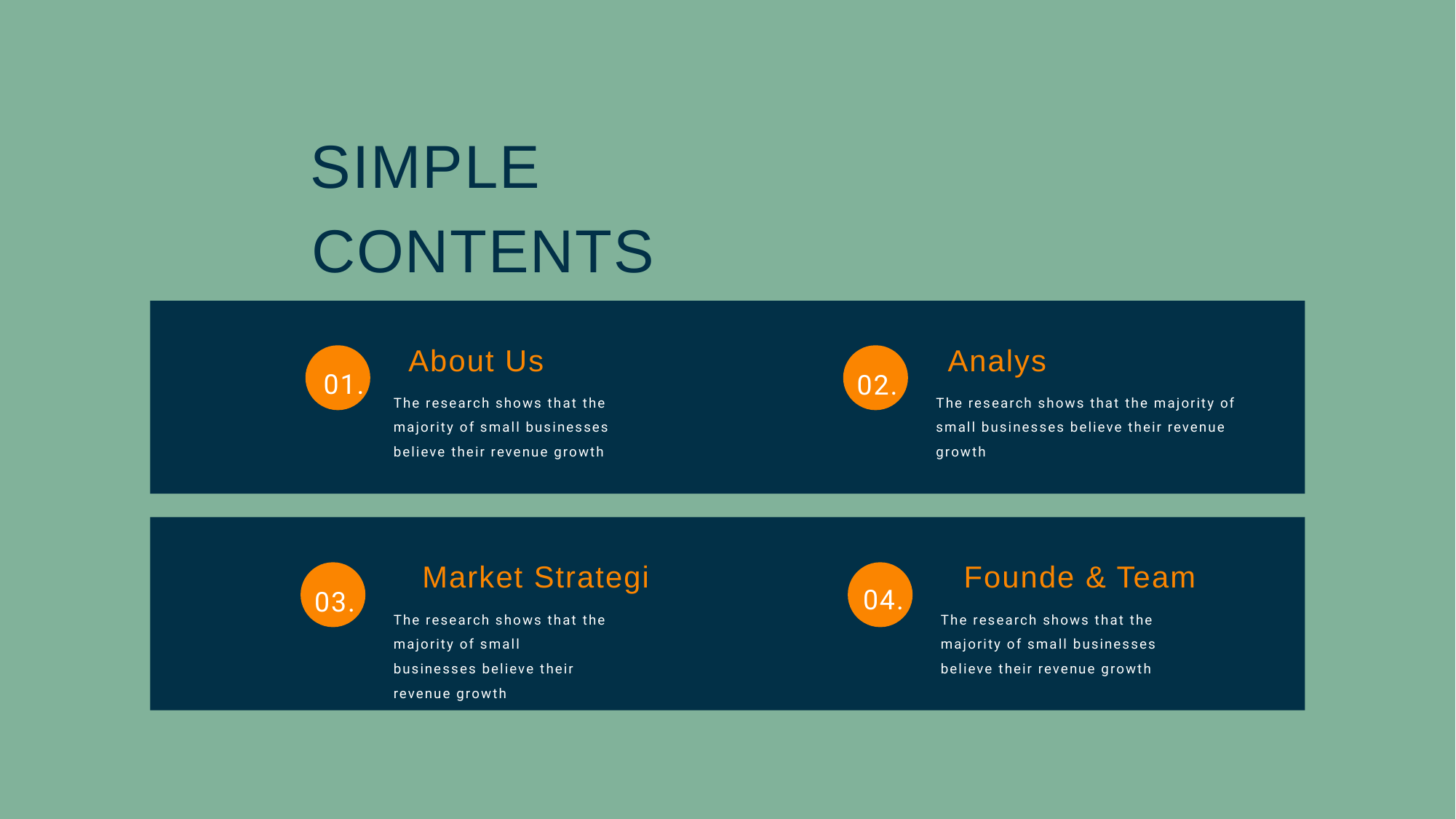

SIMPLE
CONTENTS

About Us
Analys

01.

02.
The research shows that the majority of small businesses believe their revenue growth
The research shows that the majority of small businesses believe their revenue growth

Market Strategi
Founde & Team
04.

03.
The research shows that the majority of small businesses believe their revenue growth
The research shows that the majority of small businesses believe their revenue growth